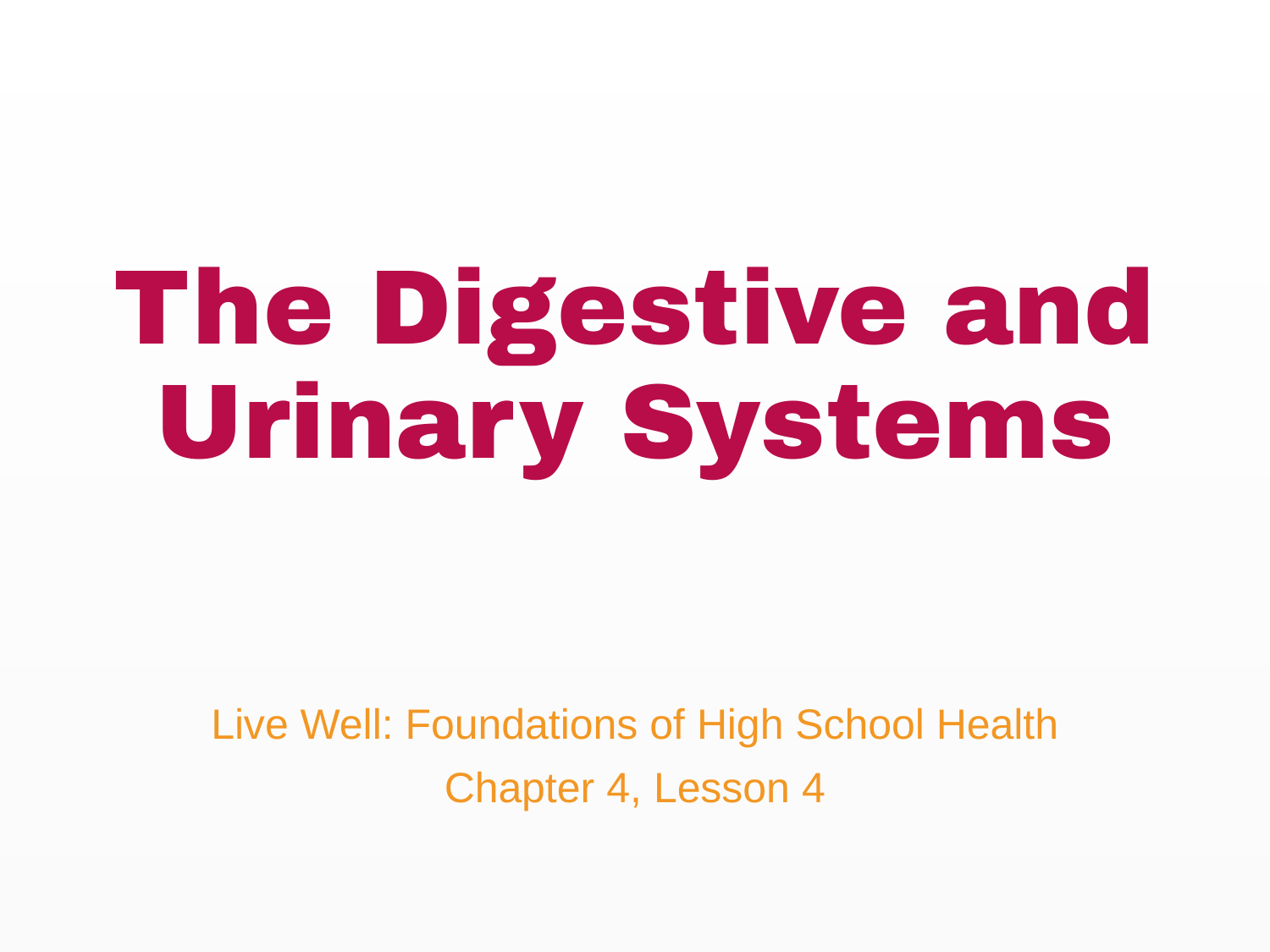

# The Digestive and Urinary Systems
Live Well: Foundations of High School Health
Chapter 4, Lesson 4